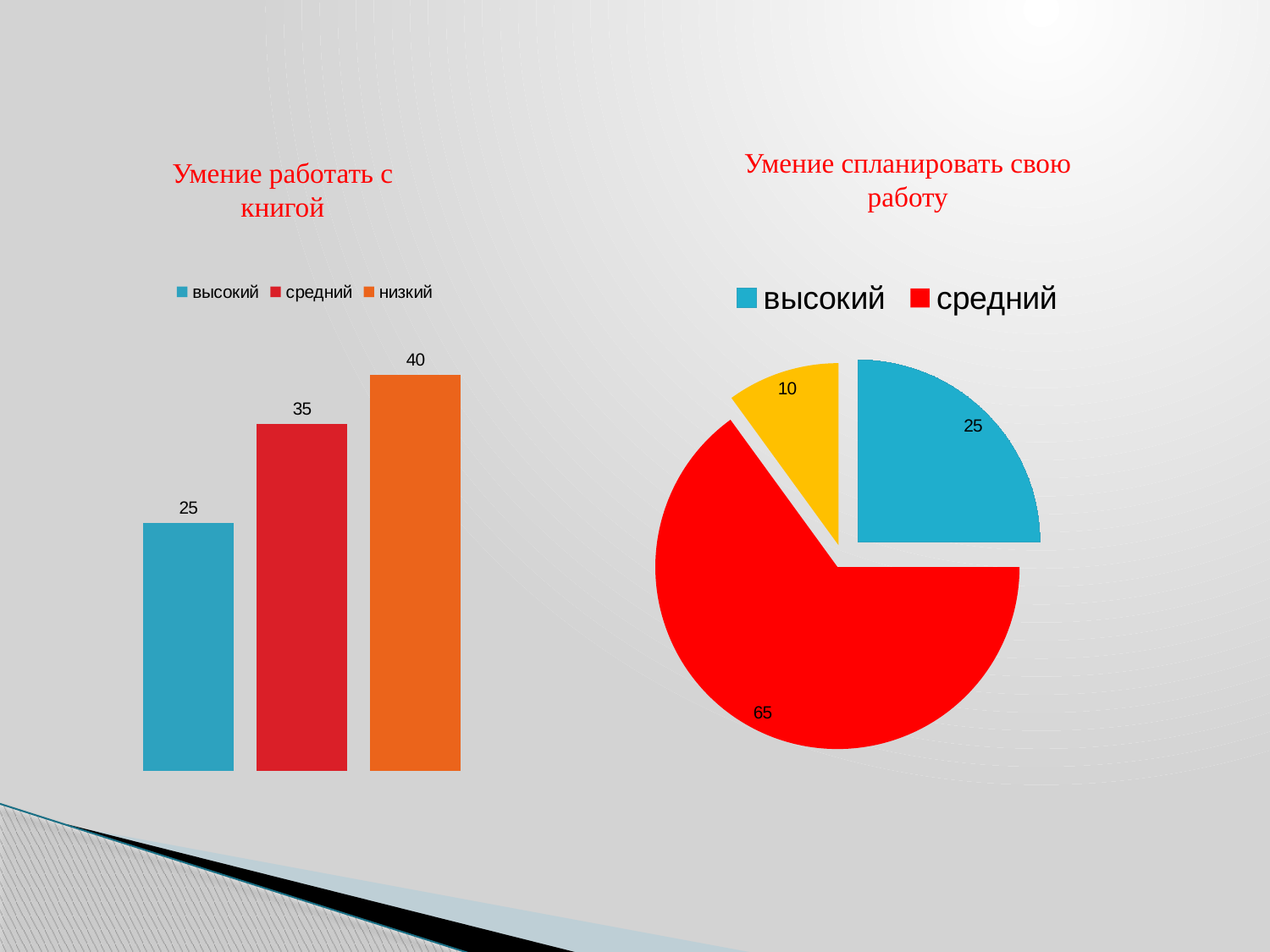

Умение спланировать свою работу
Умение работать с книгой

### Chart

| Category | Столбец1 |
|---|---|
| высокий | 25.0 |
| средний | 65.0 |
| низкий | 10.0 |

### Chart

| Category | высокий | средний | низкий |
|---|---|---|---|
| Категория 1 | 25.0 | 35.0 | 40.0 |